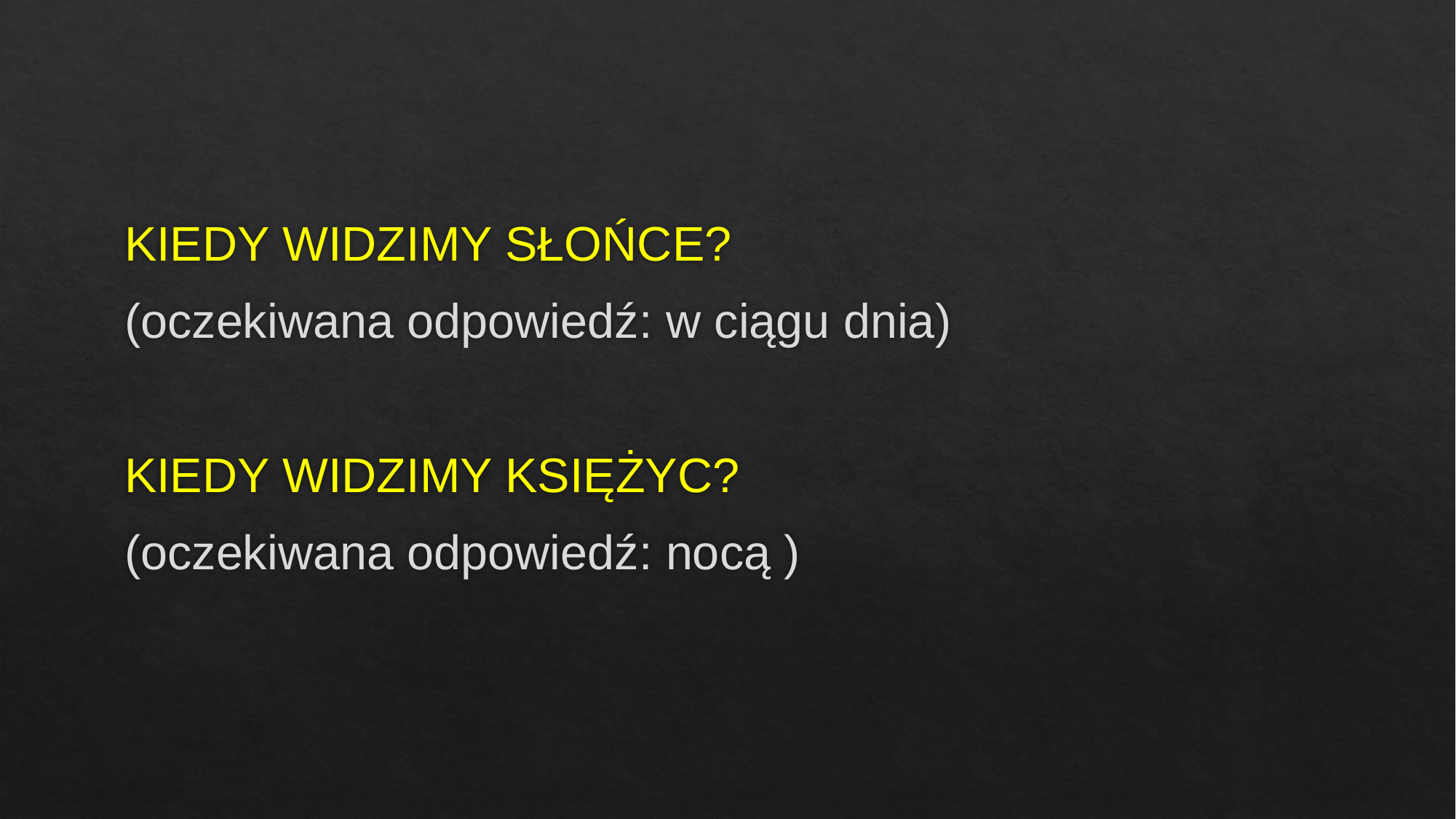

#
KIEDY WIDZIMY SŁOŃCE?
(oczekiwana odpowiedź: w ciągu dnia)

KIEDY WIDZIMY KSIĘŻYC?
(oczekiwana odpowiedź: nocą )